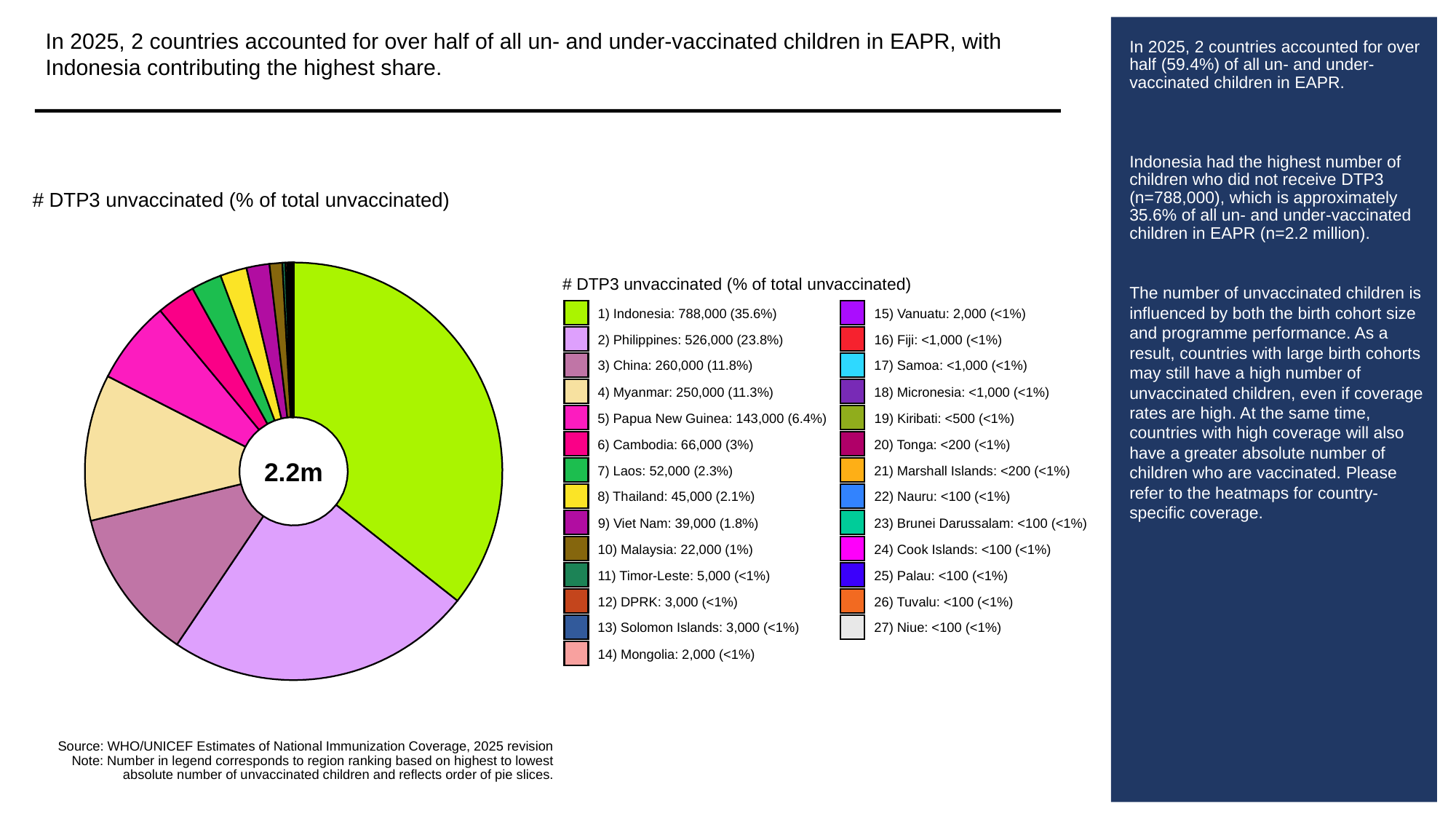

In 2025, 2 countries accounted for over half of all un- and under-vaccinated children in EAPR, with Indonesia contributing the highest share.
# In 2025, 2 countries accounted for over half (59.4%) of all un- and under-vaccinated children in EAPR.

Indonesia had the highest number of children who did not receive DTP3 (n=788,000), which is approximately 35.6% of all un- and under-vaccinated children in EAPR (n=2.2 million).

The number of unvaccinated children is influenced by both the birth cohort size and programme performance. As a result, countries with large birth cohorts may still have a high number of unvaccinated children, even if coverage rates are high. At the same time, countries with high coverage will also have a greater absolute number of children who are vaccinated. Please refer to the heatmaps for country-specific coverage.

# DTP3 unvaccinated (% of total unvaccinated)

# DTP3 unvaccinated (% of total unvaccinated)

1) Indonesia: 788,000 (35.6%)
15) Vanuatu: 2,000 (<1%)

2) Philippines: 526,000 (23.8%)
16) Fiji: <1,000 (<1%)

3) China: 260,000 (11.8%)
17) Samoa: <1,000 (<1%)

4) Myanmar: 250,000 (11.3%)
18) Micronesia: <1,000 (<1%)

5) Papua New Guinea: 143,000 (6.4%)
19) Kiribati: <500 (<1%)

6) Cambodia: 66,000 (3%)
20) Tonga: <200 (<1%)

2.2m
7) Laos: 52,000 (2.3%)
21) Marshall Islands: <200 (<1%)

8) Thailand: 45,000 (2.1%)
22) Nauru: <100 (<1%)

9) Viet Nam: 39,000 (1.8%)
23) Brunei Darussalam: <100 (<1%)

10) Malaysia: 22,000 (1%)
24) Cook Islands: <100 (<1%)

11) Timor-Leste: 5,000 (<1%)
25) Palau: <100 (<1%)

12) DPRK: 3,000 (<1%)
26) Tuvalu: <100 (<1%)

13) Solomon Islands: 3,000 (<1%)
27) Niue: <100 (<1%)

14) Mongolia: 2,000 (<1%)
Source: WHO/UNICEF Estimates of National Immunization Coverage, 2025 revision
Note: Number in legend corresponds to region ranking based on highest to lowest
absolute number of unvaccinated children and reflects order of pie slices.